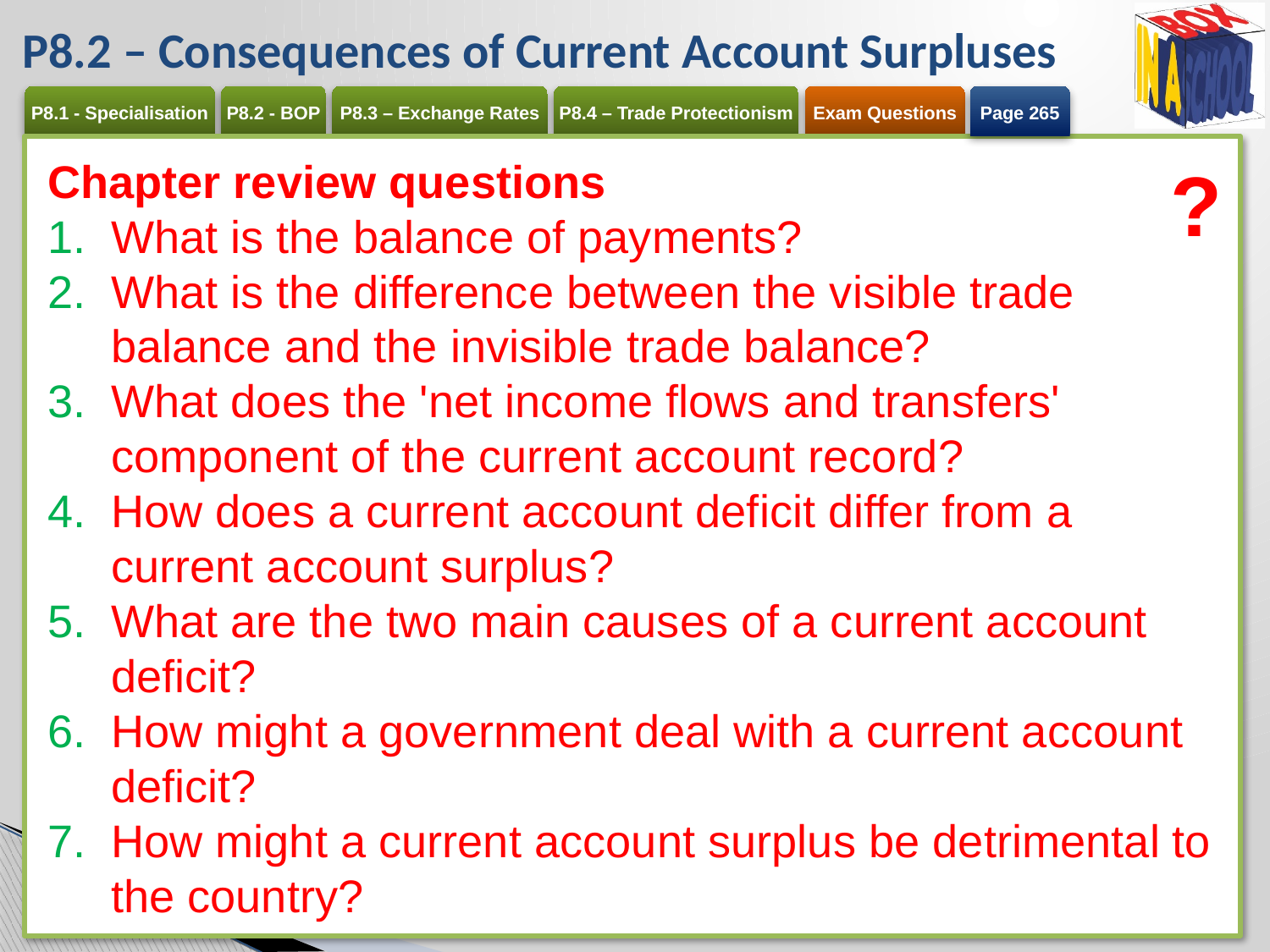

# P8.2 – Consequences of Current Account Surpluses
Page 265
Chapter review questions
What is the balance of payments?
What is the difference between the visible trade balance and the invisible trade balance?
What does the 'net income flows and transfers' component of the current account record?
How does a current account deficit differ from a current account surplus?
What are the two main causes of a current account deficit?
How might a government deal with a current account deficit?
How might a current account surplus be detrimental to the country?
?